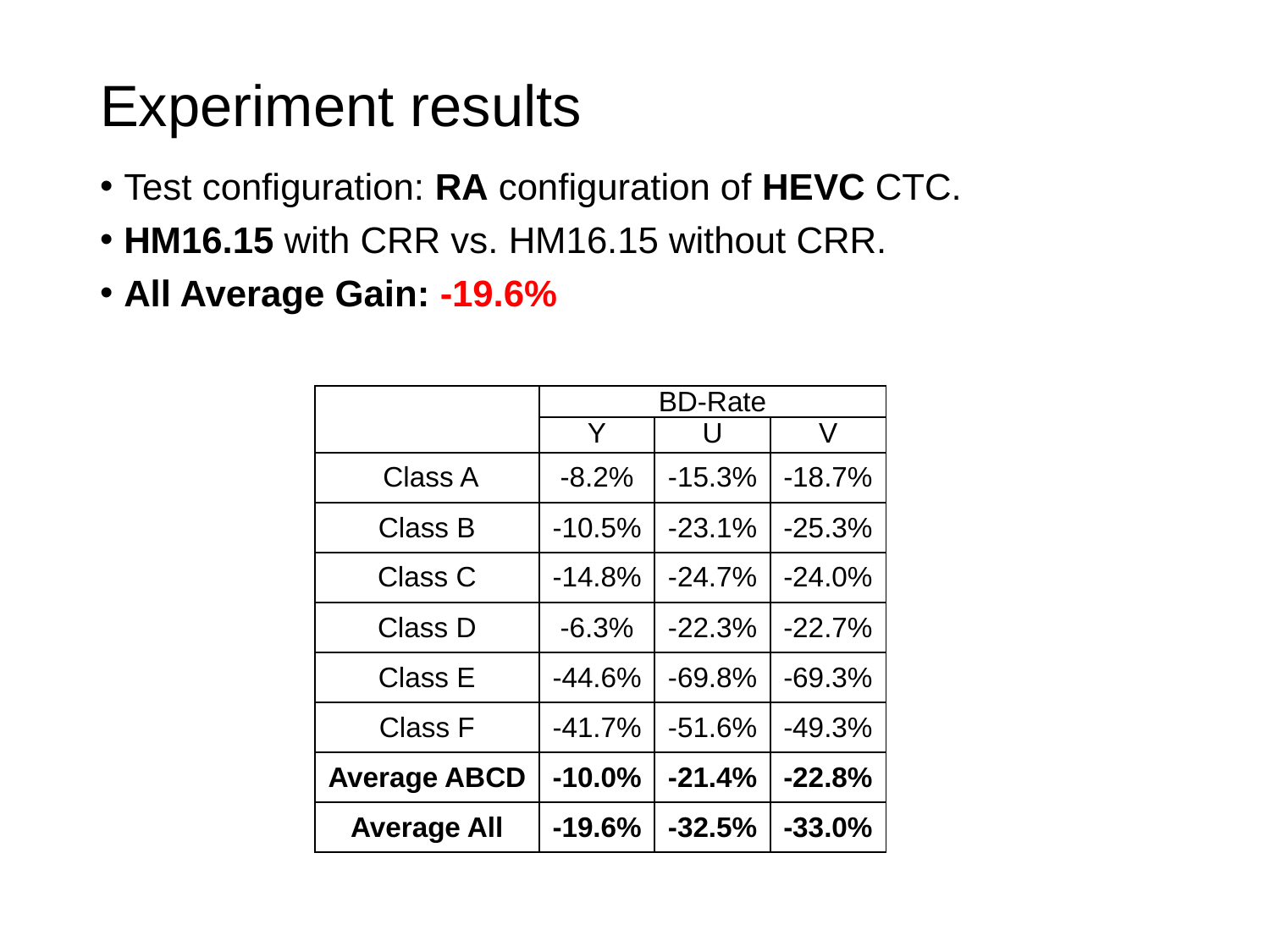

Experiment results
Test configuration: RA configuration of HEVC CTC.
HM16.15 with CRR vs. HM16.15 without CRR.
All Average Gain: -19.6%

|  | BD-Rate |  |  |
| --- | --- | --- | --- |
|  | Y | U | V |
| Class A | -8.2% | -15.3% | -18.7% |
| Class B | -10.5% | -23.1% | -25.3% |
| Class C | -14.8% | -24.7% | -24.0% |
| Class D | -6.3% | -22.3% | -22.7% |
| Class E | -44.6% | -69.8% | -69.3% |
| Class F | -41.7% | -51.6% | -49.3% |
| Average ABCD | -10.0% | -21.4% | -22.8% |
| Average All | -19.6% | -32.5% | -33.0% |